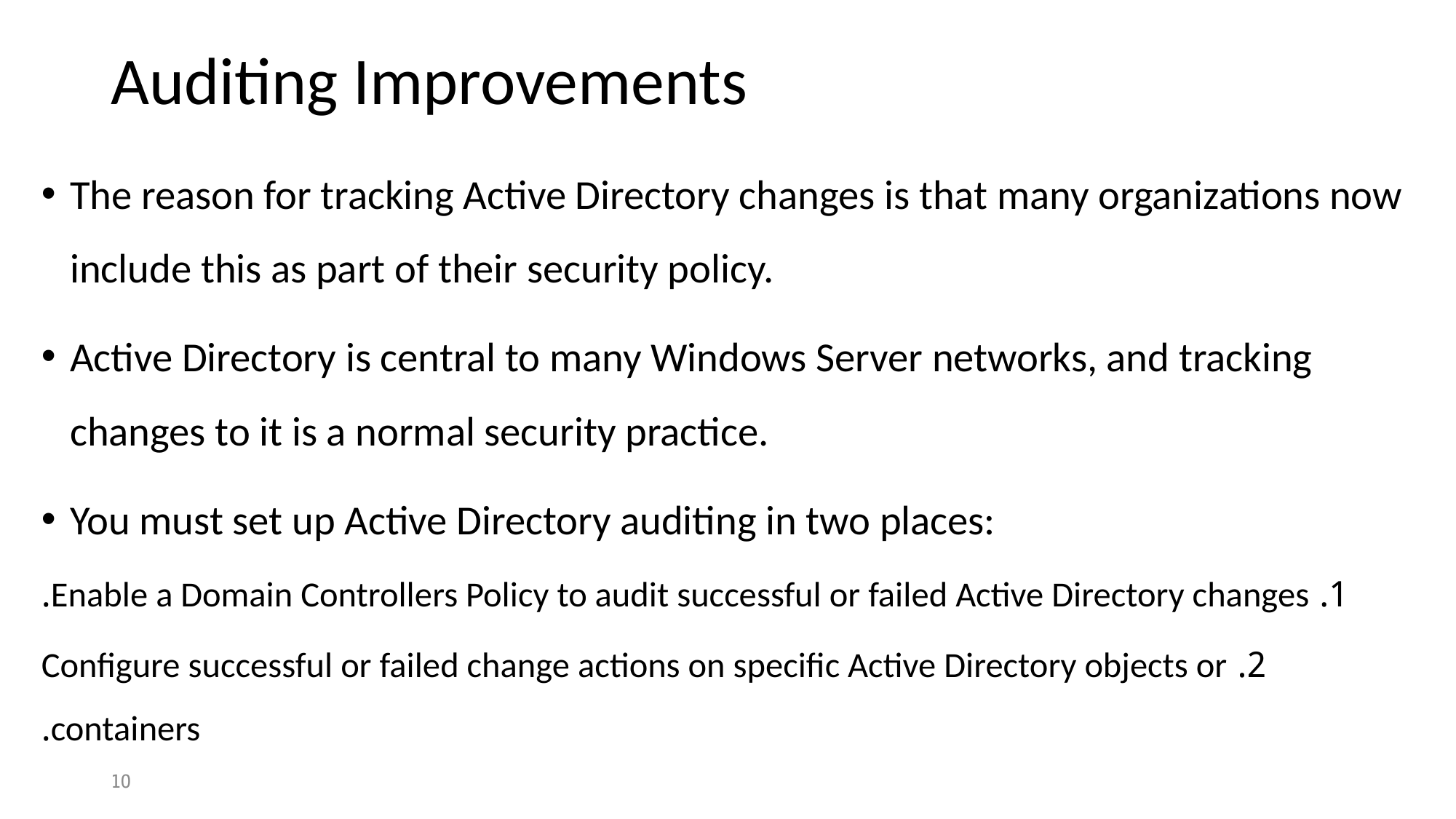

# Auditing Improvements
The reason for tracking Active Directory changes is that many organizations now include this as part of their security policy.
Active Directory is central to many Windows Server networks, and tracking changes to it is a normal security practice.
You must set up Active Directory auditing in two places:
1. Enable a Domain Controllers Policy to audit successful or failed Active Directory changes.
2. Configure successful or failed change actions on specific Active Directory objects or containers.

10